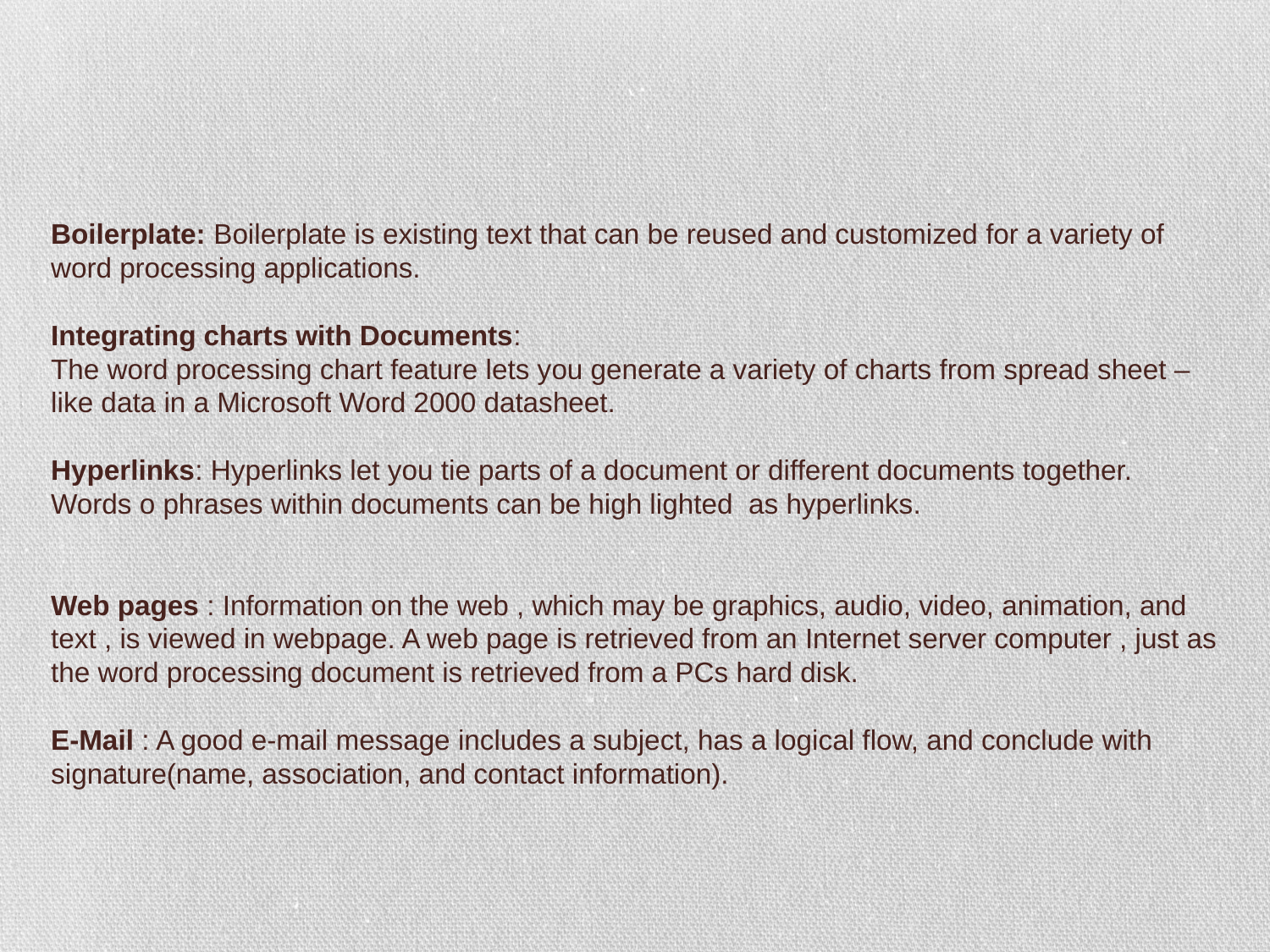

# Boilerplate: Boilerplate is existing text that can be reused and customized for a variety of word processing applications. Integrating charts with Documents: The word processing chart feature lets you generate a variety of charts from spread sheet –like data in a Microsoft Word 2000 datasheet. Hyperlinks: Hyperlinks let you tie parts of a document or different documents together. Words o phrases within documents can be high lighted  as hyperlinks. Web pages : Information on the web , which may be graphics, audio, video, animation, and text , is viewed in webpage. A web page is retrieved from an Internet server computer , just as the word processing document is retrieved from a PCs hard disk. E-Mail : A good e-mail message includes a subject, has a logical flow, and conclude with signature(name, association, and contact information).